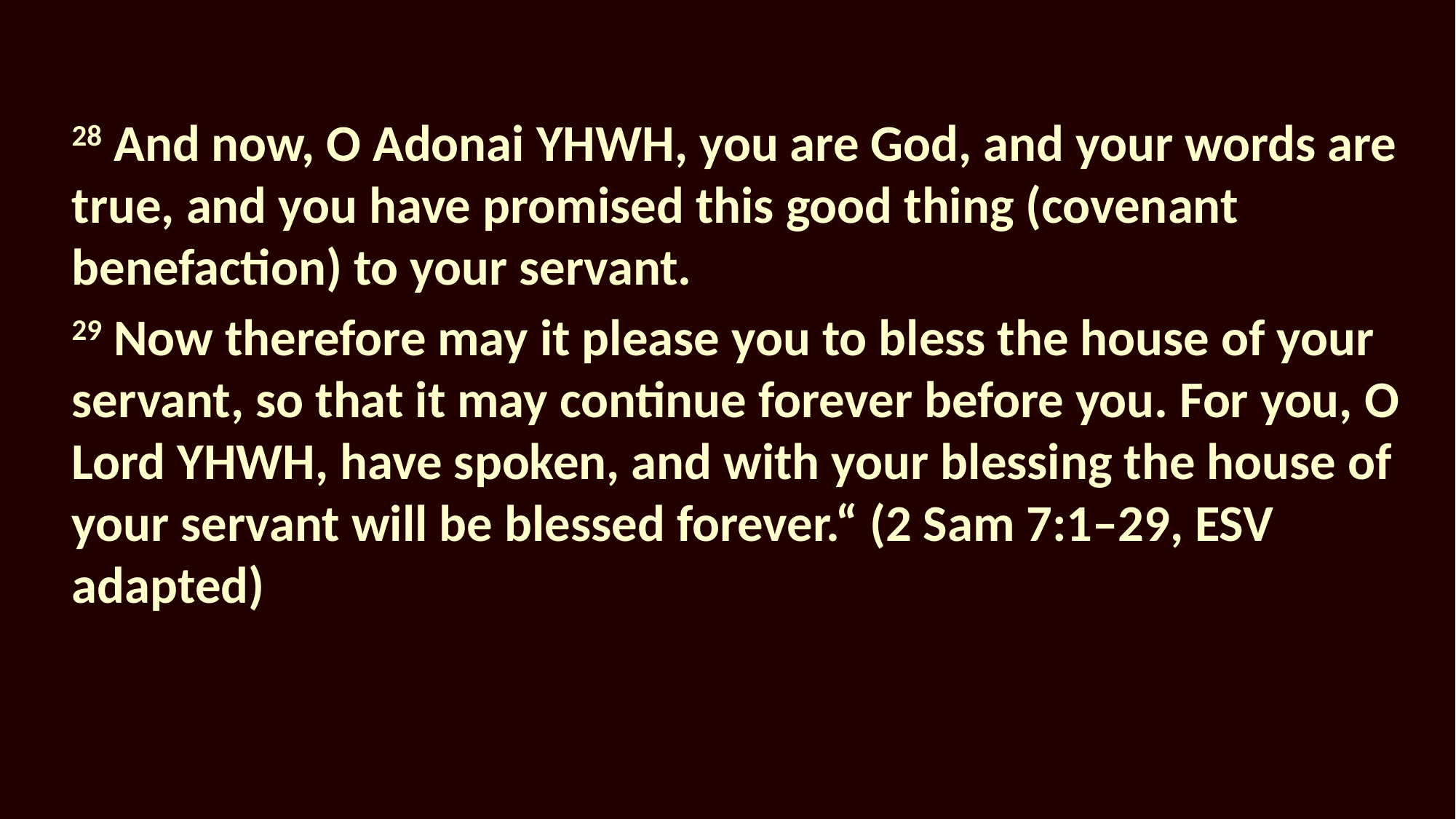

28 And now, O Adonai YHWH, you are God, and your words are true, and you have promised this good thing (covenant benefaction) to your servant.
29 Now therefore may it please you to bless the house of your servant, so that it may continue forever before you. For you, O Lord YHWH, have spoken, and with your blessing the house of your servant will be blessed forever.“ (2 Sam 7:1–29, ESV adapted)